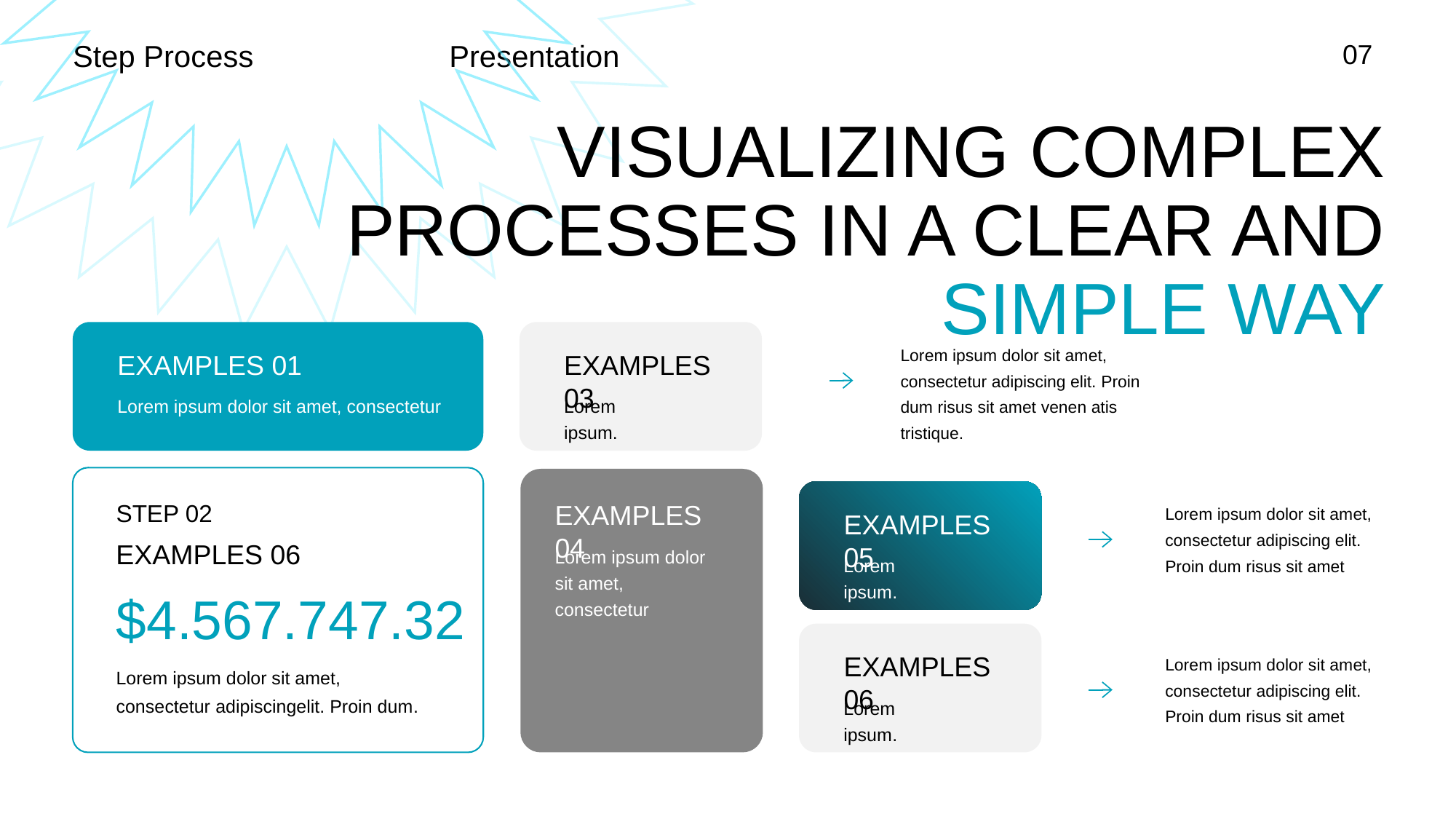

VISUALIZING COMPLEX PROCESSES IN A CLEAR AND SIMPLE WAY

Lorem ipsum dolor sit amet, consectetur adipiscing elit. Proin dum risus sit amet venen atis tristique.
EXAMPLES 01
EXAMPLES 03
Lorem ipsum dolor sit amet, consectetur
Lorem ipsum.

STEP 02
EXAMPLES 06
Lorem ipsum dolor sit amet, consectetur adipiscing elit. Proin dum risus sit amet
EXAMPLES 04
EXAMPLES 05
Lorem ipsum dolor sit amet, consectetur
Lorem ipsum.
$4.567.747.32

Lorem ipsum dolor sit amet, consectetur adipiscing elit. Proin dum risus sit amet
EXAMPLES 06
Lorem ipsum dolor sit amet, consectetur adipiscingelit. Proin dum.
Lorem ipsum.